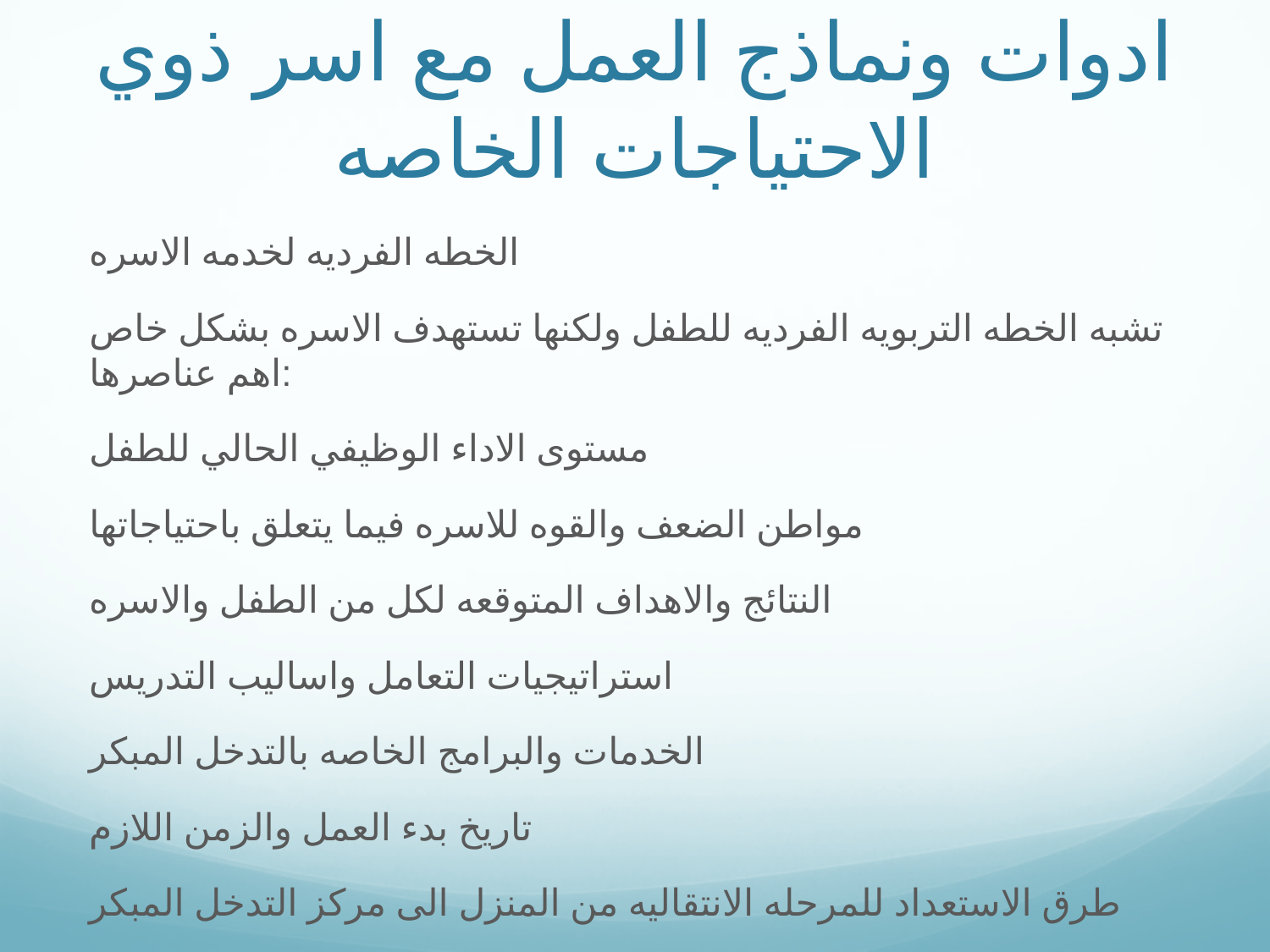

# ادوات ونماذج العمل مع اسر ذوي الاحتياجات الخاصه
الخطه الفرديه لخدمه الاسره
تشبه الخطه التربويه الفرديه للطفل ولكنها تستهدف الاسره بشكل خاص اهم عناصرها:
مستوى الاداء الوظيفي الحالي للطفل
مواطن الضعف والقوه للاسره فيما يتعلق باحتياجاتها
النتائج والاهداف المتوقعه لكل من الطفل والاسره
استراتيجيات التعامل واساليب التدريس
الخدمات والبرامج الخاصه بالتدخل المبكر
تاريخ بدء العمل والزمن اللازم
طرق الاستعداد للمرحله الانتقاليه من المنزل الى مركز التدخل المبكر